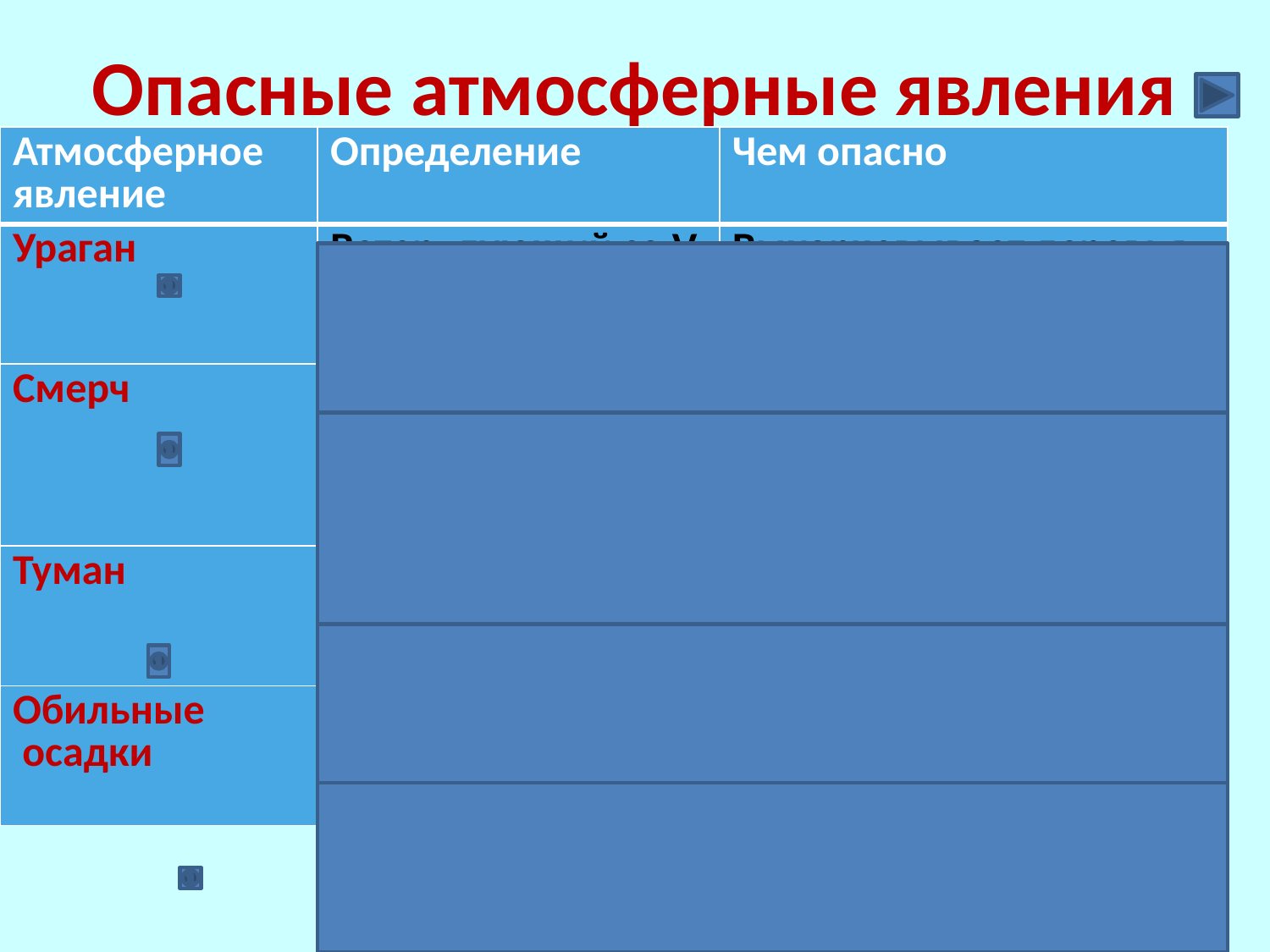

# Опасные атмосферные явления

| Атмосферное явление | Определение | Чем опасно |
| --- | --- | --- |
| Ураган | Ветер, дующий со V более 30 м/сек, не менее 3 часов | Выкорчевывает деревья, опрокидывает столбы, срывает крыши |
| Смерч | Вихрь, возникает в грозовом облаке, высокая V вращения воздуха | Поднимает в воздух людей, предметы, осушает водоемы, а потом опускает на землю |
| Туман | Концентрация водных капель, низкая видимость | Опасны для летчиков, автомобилистов, моряков. |
| Обильные осадки | Вызывают паводки, наводнения | Дома могут быть смыты, затоплены, уничтожены посевы |